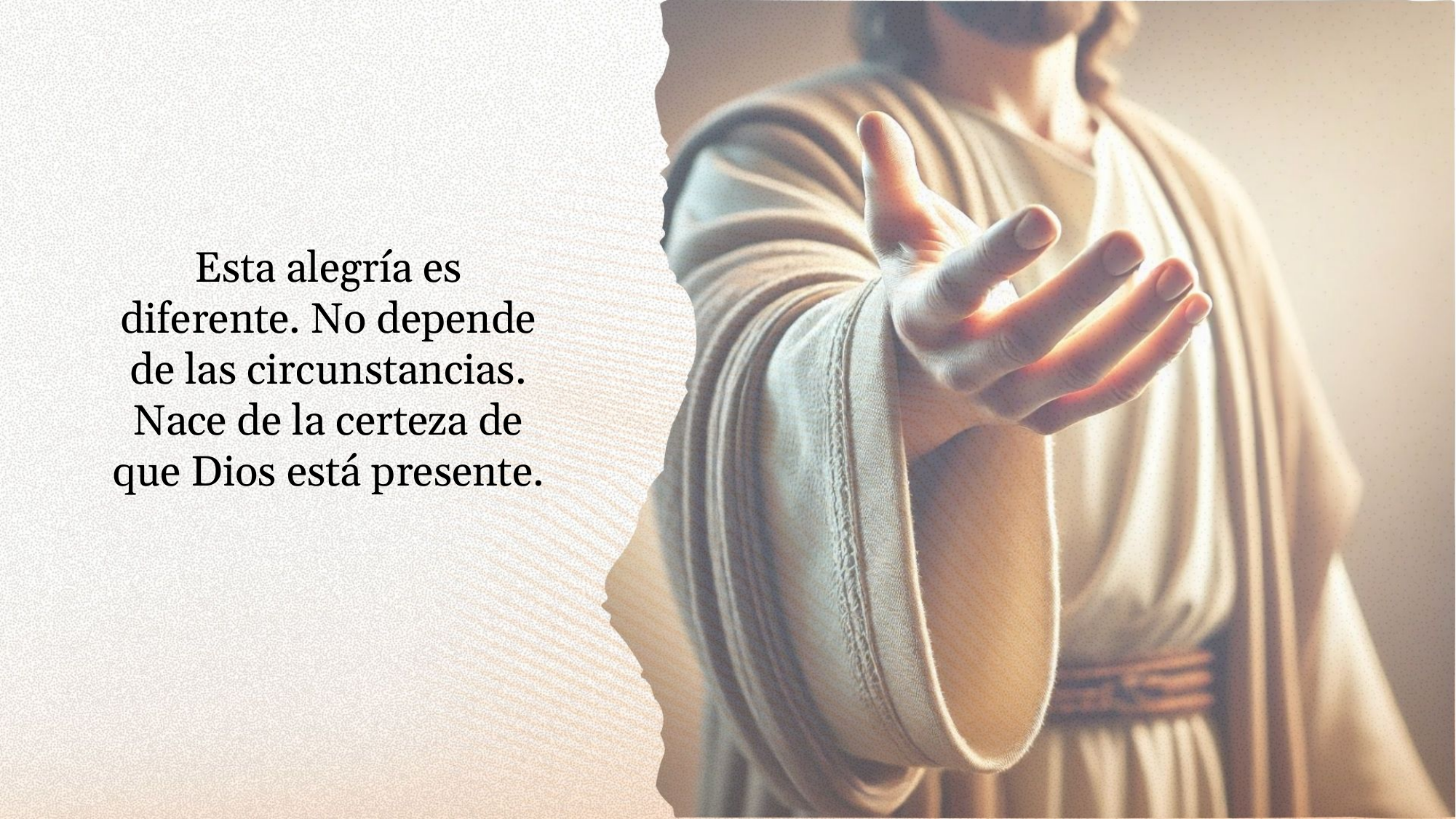

Esta alegría es diferente. No depende de las circunstancias. Nace de la certeza de que Dios está presente.